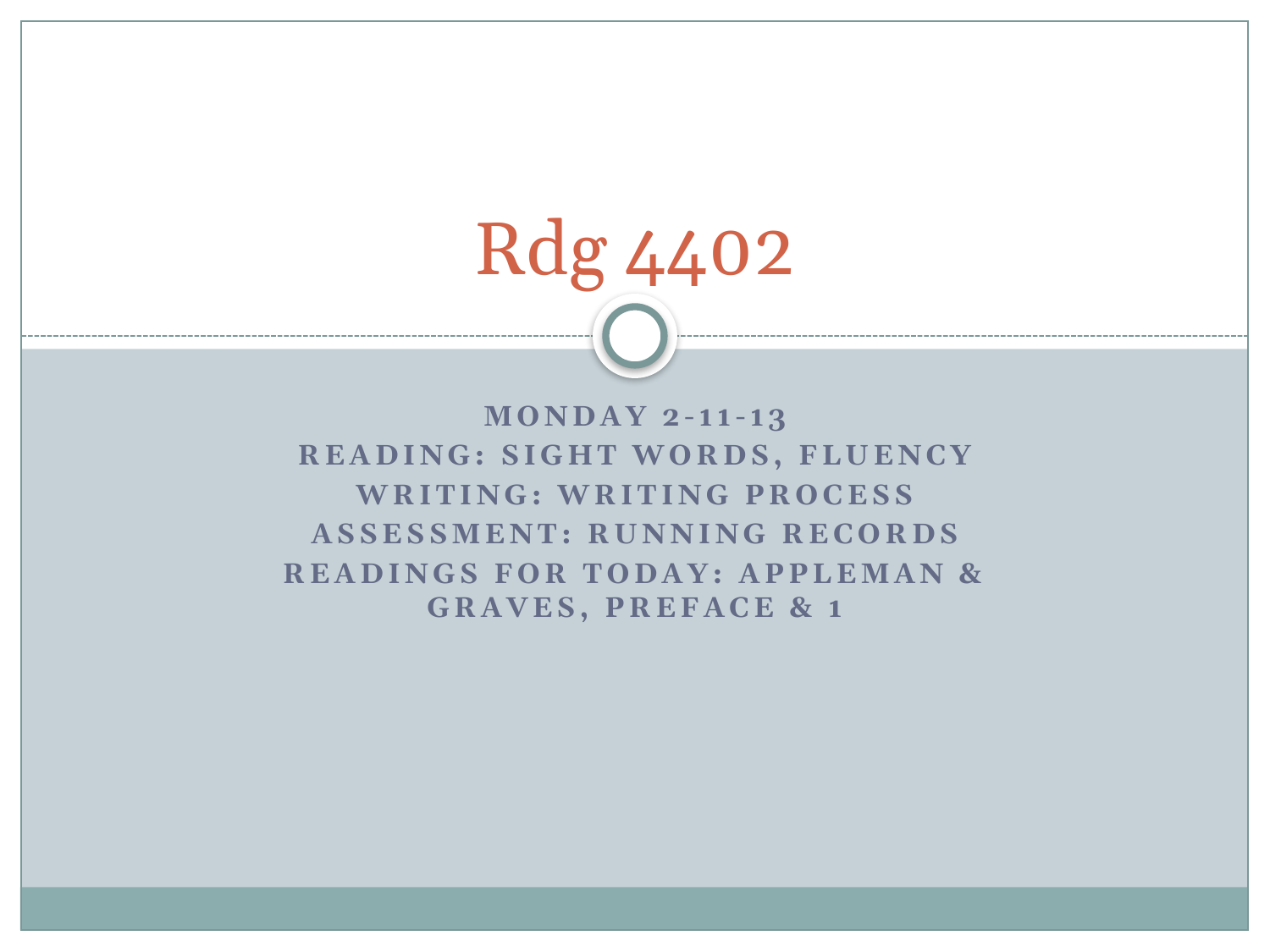

# Rdg 4402
Monday 2-11-13
Reading: Sight words, Fluency
Writing: writing process
Assessment: Running Records
Readings for today: Appleman & Graves, Preface & 1